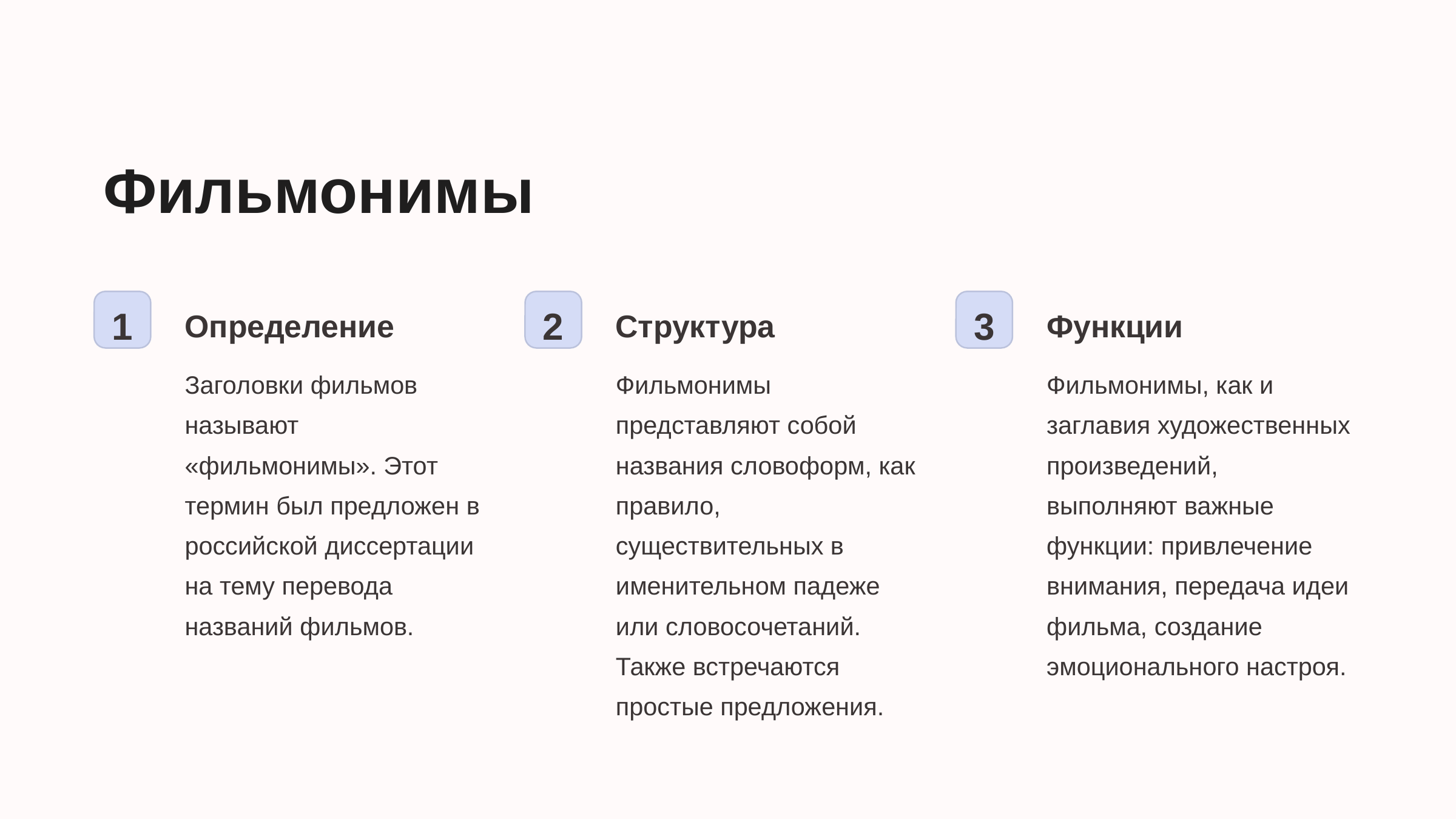

Фильмонимы

1
2
3
Определение
Структура
Функции
Заголовки фильмов называют «фильмонимы». Этот термин был предложен в российской диссертации на тему перевода названий фильмов.
Фильмонимы представляют собой названия словоформ, как правило, существительных в именительном падеже или словосочетаний. Также встречаются простые предложения.
Фильмонимы, как и заглавия художественных произведений, выполняют важные функции: привлечение внимания, передача идеи фильма, создание эмоционального настроя.